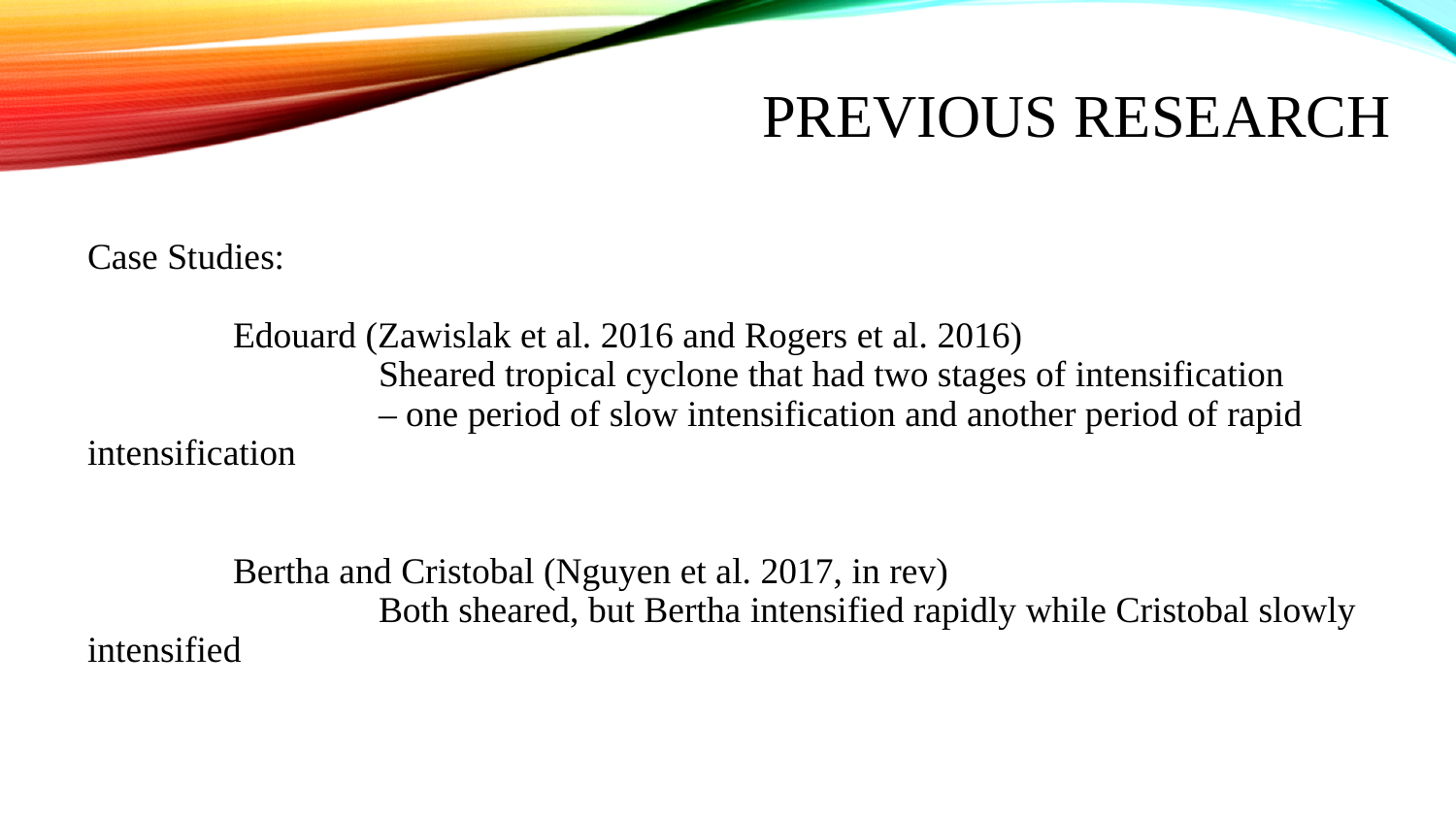

# Previous Research

Case Studies:

	Edouard (Zawislak et al. 2016 and Rogers et al. 2016)
		Sheared tropical cyclone that had two stages of intensification
		– one period of slow intensification and another period of rapid intensification

	Bertha and Cristobal (Nguyen et al. 2017, in rev)
		Both sheared, but Bertha intensified rapidly while Cristobal slowly intensified